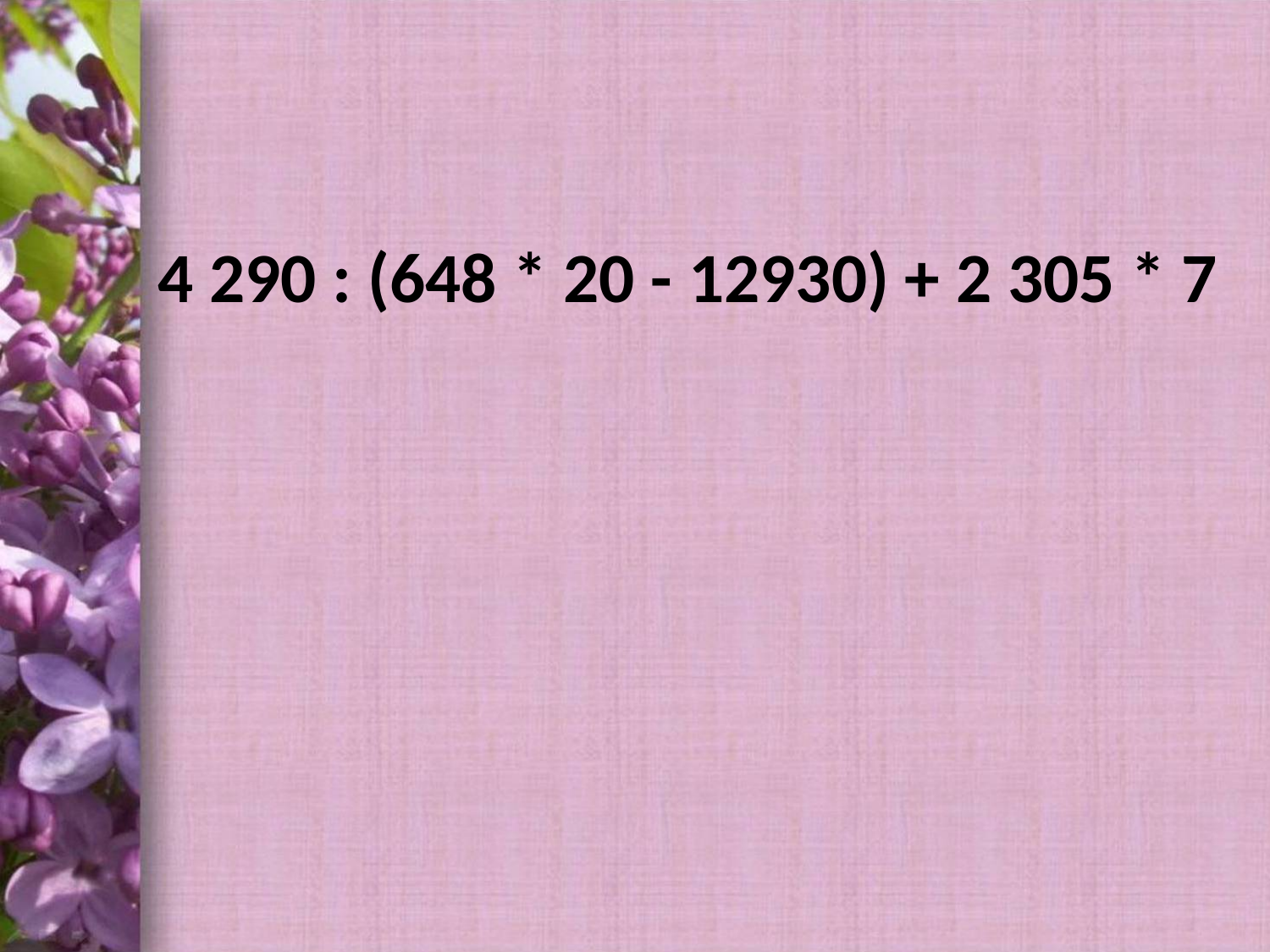

#
4 290 : (648 * 20 - 12930) + 2 305 * 7